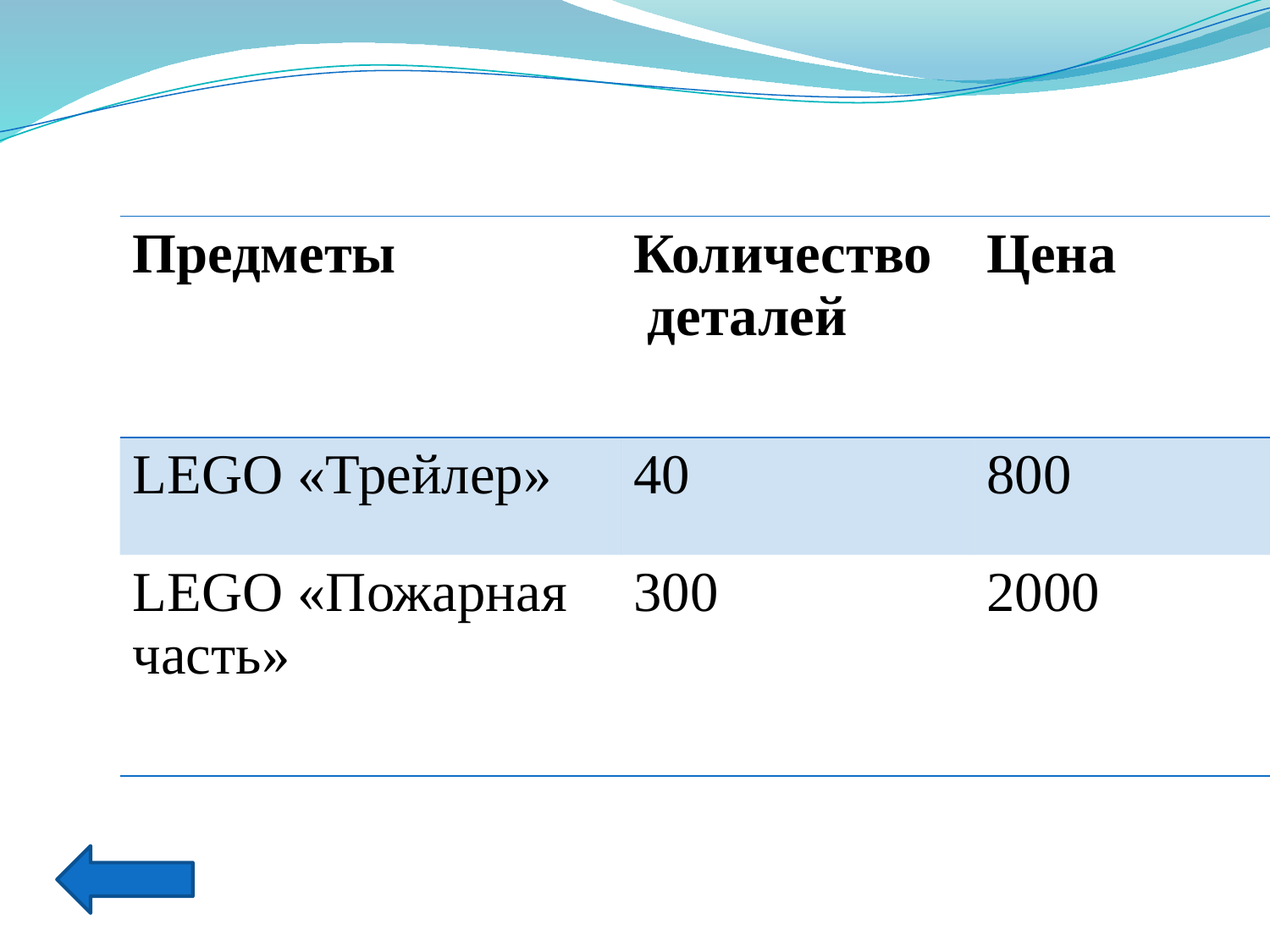

| Предметы | Количество деталей | Цена |
| --- | --- | --- |
| LEGO «Трейлер» | 40 | 800 |
| LEGO «Пожарная часть» | 300 | 2000 |